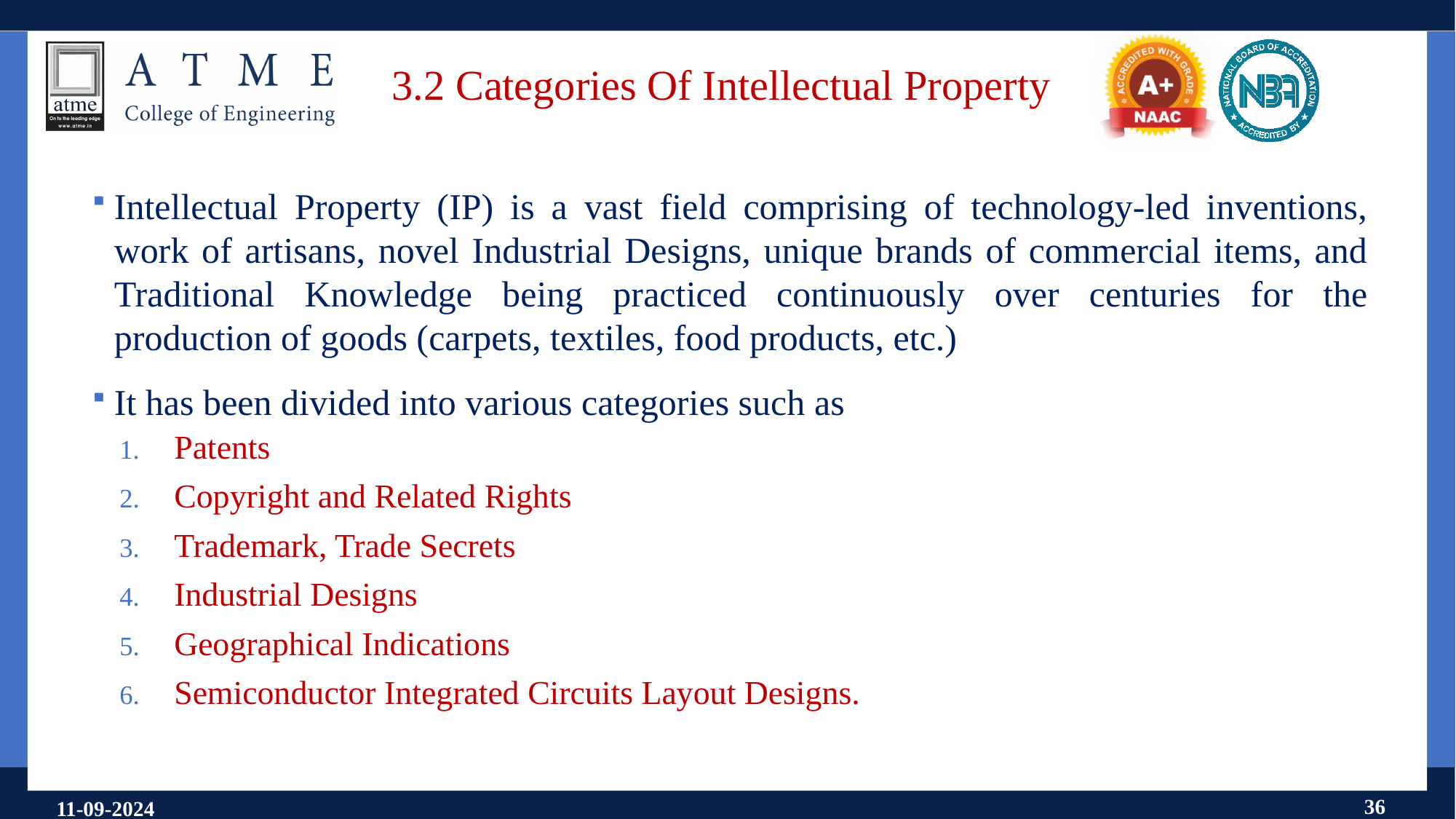

# 3.2 Categories Of Intellectual Property
Intellectual Property (IP) is a vast field comprising of technology-led inventions, work of artisans, novel Industrial Designs, unique brands of commercial items, and Traditional Knowledge being practiced continuously over centuries for the production of goods (carpets, textiles, food products, etc.)
It has been divided into various categories such as
Patents
Copyright and Related Rights
Trademark, Trade Secrets
Industrial Designs
Geographical Indications
Semiconductor Integrated Circuits Layout Designs.
36
11-09-2024